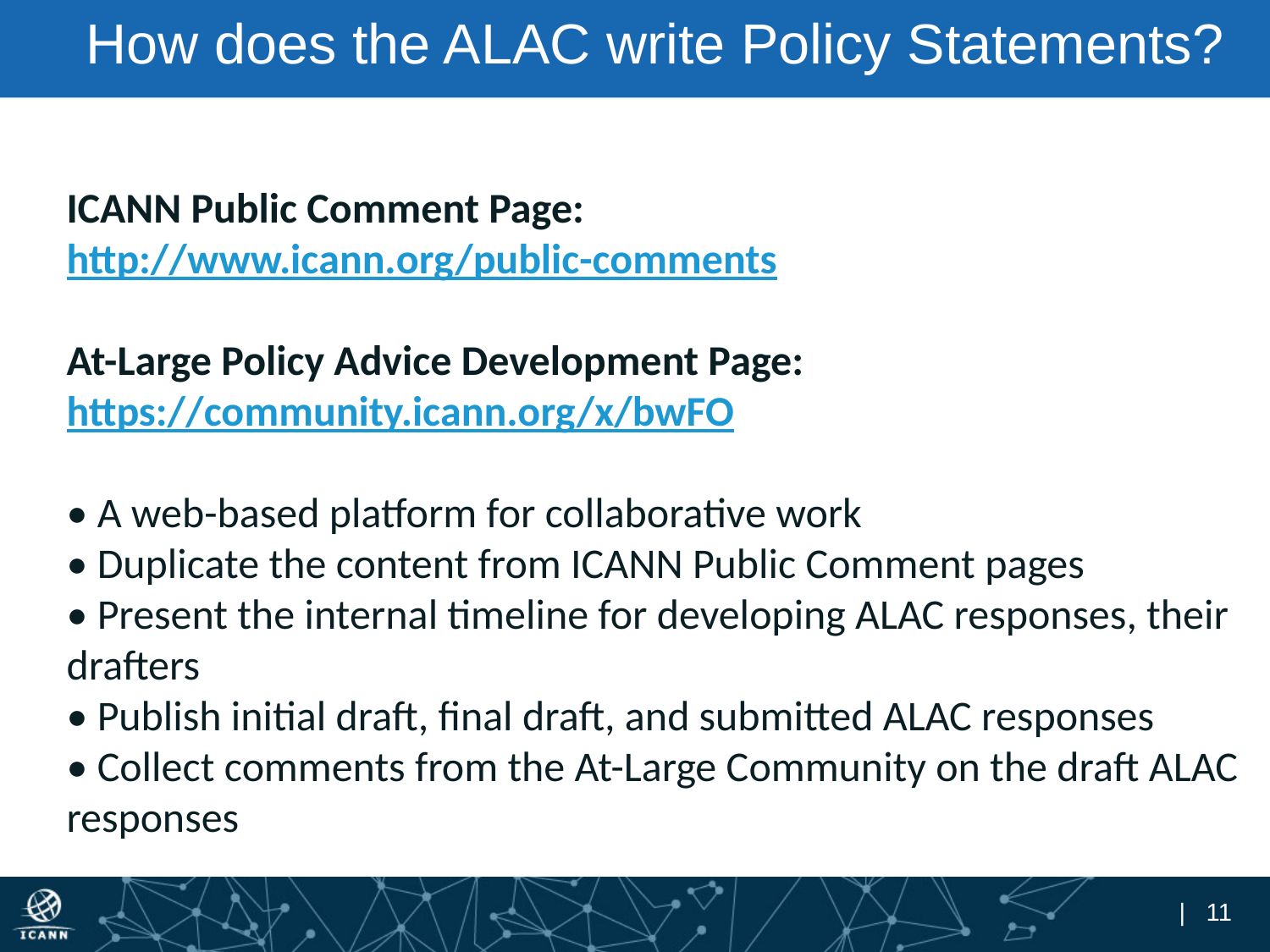

# How does the ALAC write Policy Statements?
ICANN Public Comment Page:
http://www.icann.org/public-comments

At-Large Policy Advice Development Page:
https://community.icann.org/x/bwFO

• A web-based platform for collaborative work
• Duplicate the content from ICANN Public Comment pages
• Present the internal timeline for developing ALAC responses, their
drafters
• Publish initial draft, final draft, and submitted ALAC responses
• Collect comments from the At-Large Community on the draft ALAC
responses